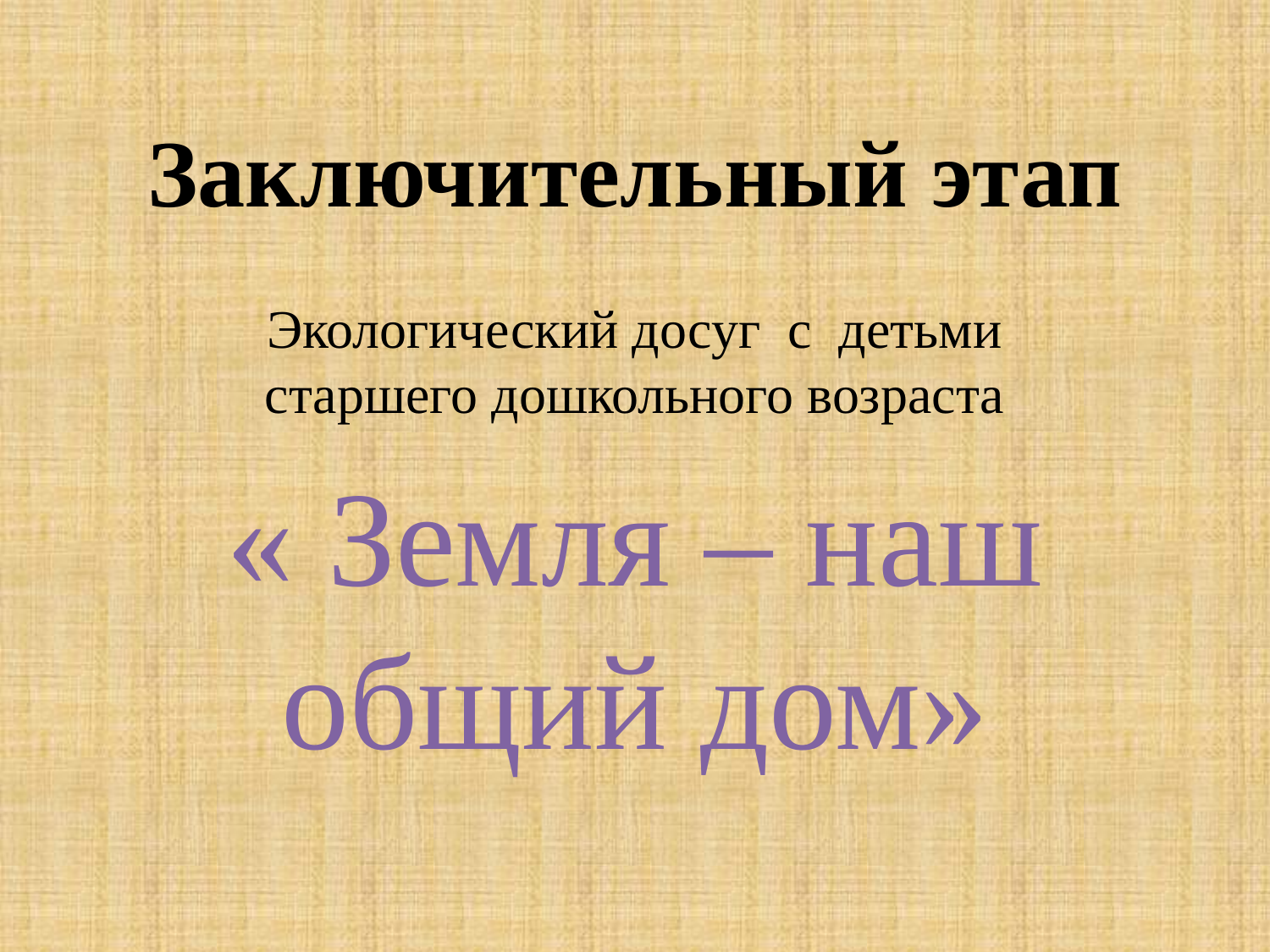

# Заключительный этап
Экологический досуг  с  детьми старшего дошкольного возраста
« Земля – наш общий дом»